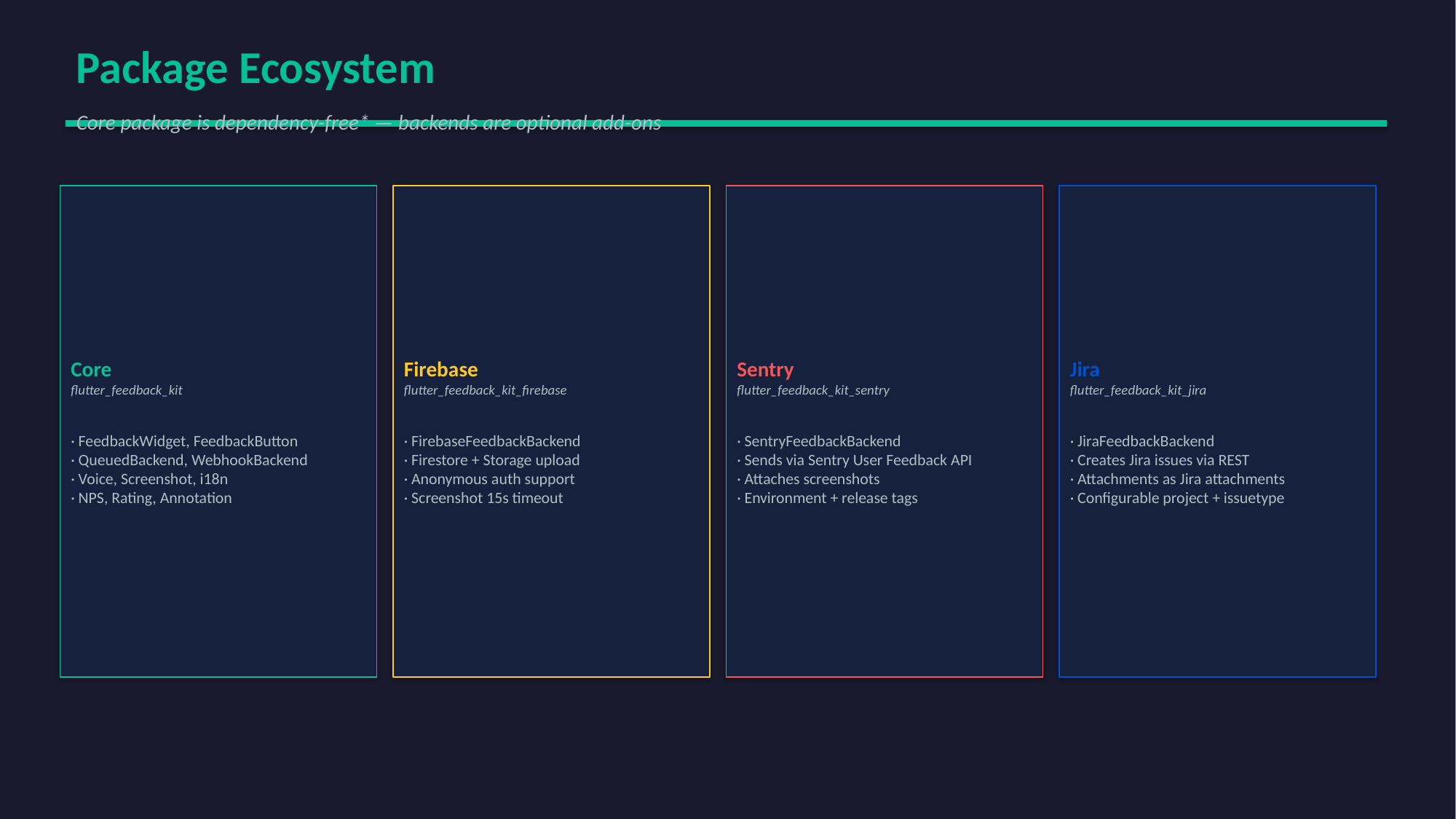

Package Ecosystem
Core package is dependency-free* — backends are optional add-ons

Core
flutter_feedback_kit

· FeedbackWidget, FeedbackButton
· QueuedBackend, WebhookBackend
· Voice, Screenshot, i18n
· NPS, Rating, Annotation
Firebase
flutter_feedback_kit_firebase

· FirebaseFeedbackBackend
· Firestore + Storage upload
· Anonymous auth support
· Screenshot 15s timeout
Sentry
flutter_feedback_kit_sentry

· SentryFeedbackBackend
· Sends via Sentry User Feedback API
· Attaches screenshots
· Environment + release tags
Jira
flutter_feedback_kit_jira

· JiraFeedbackBackend
· Creates Jira issues via REST
· Attachments as Jira attachments
· Configurable project + issuetype